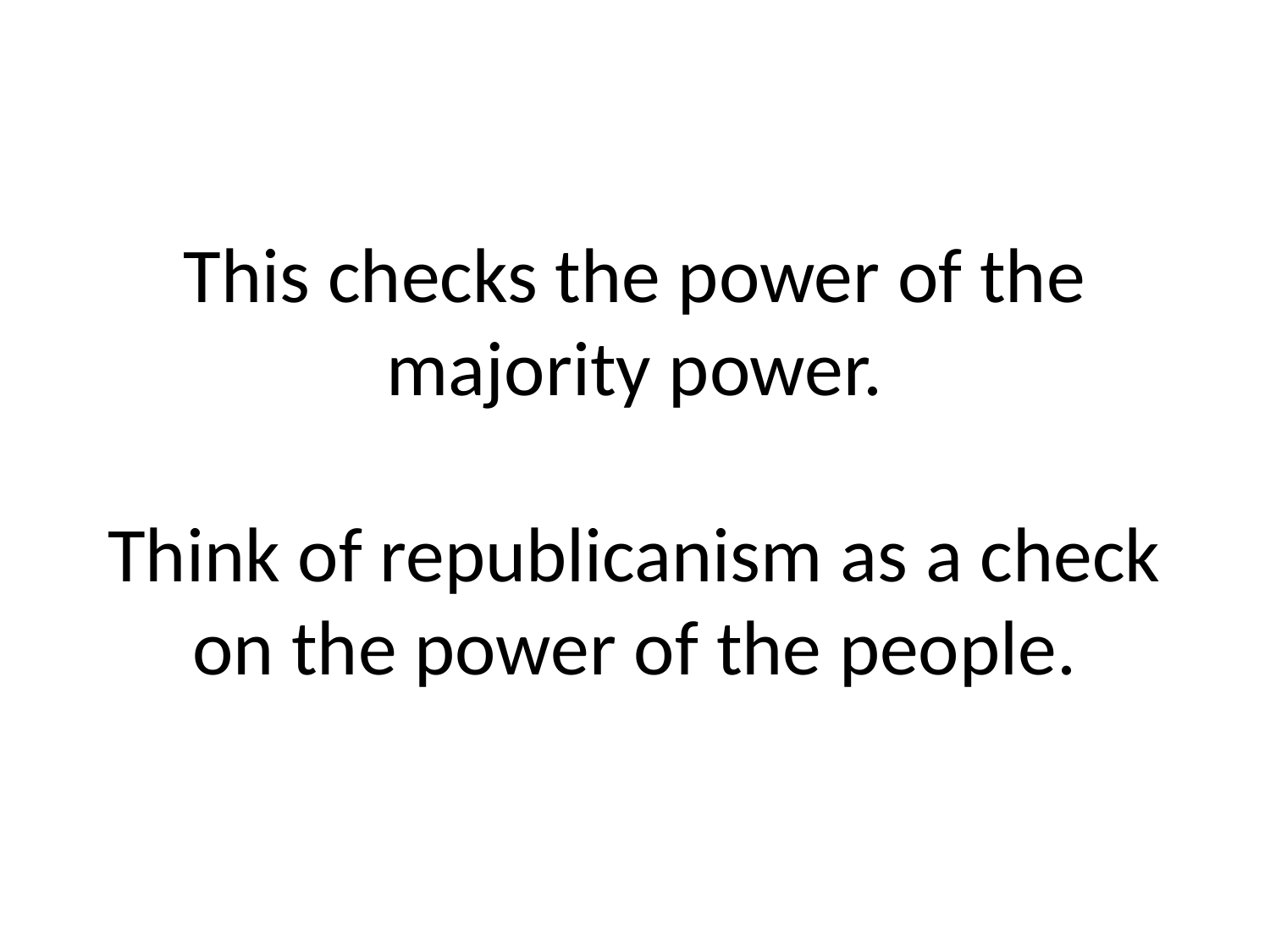

# This checks the power of the majority power. Think of republicanism as a check on the power of the people.